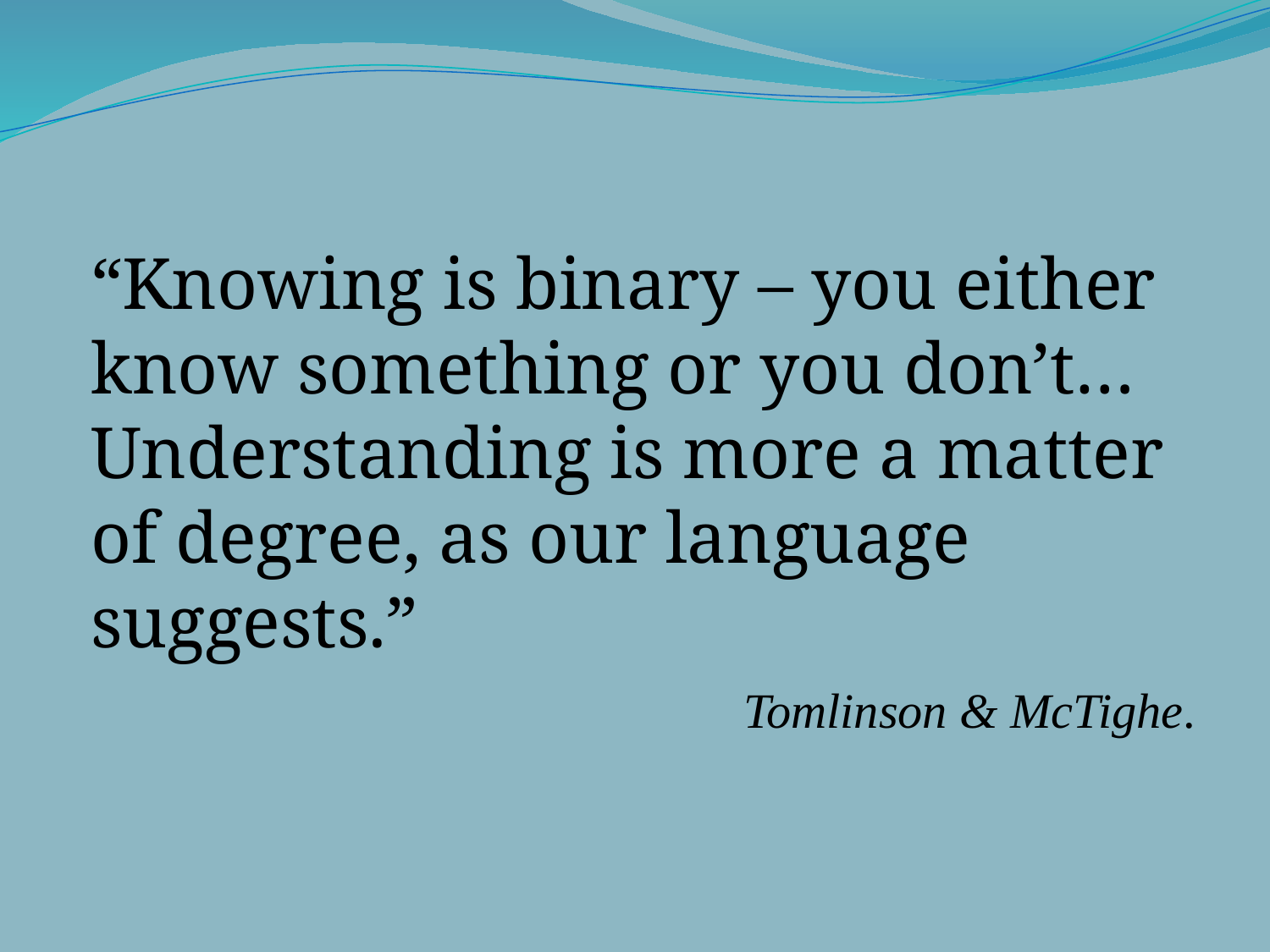

“Knowing is binary – you either know something or you don’t… Understanding is more a matter of degree, as our language suggests.”
Tomlinson & McTighe.